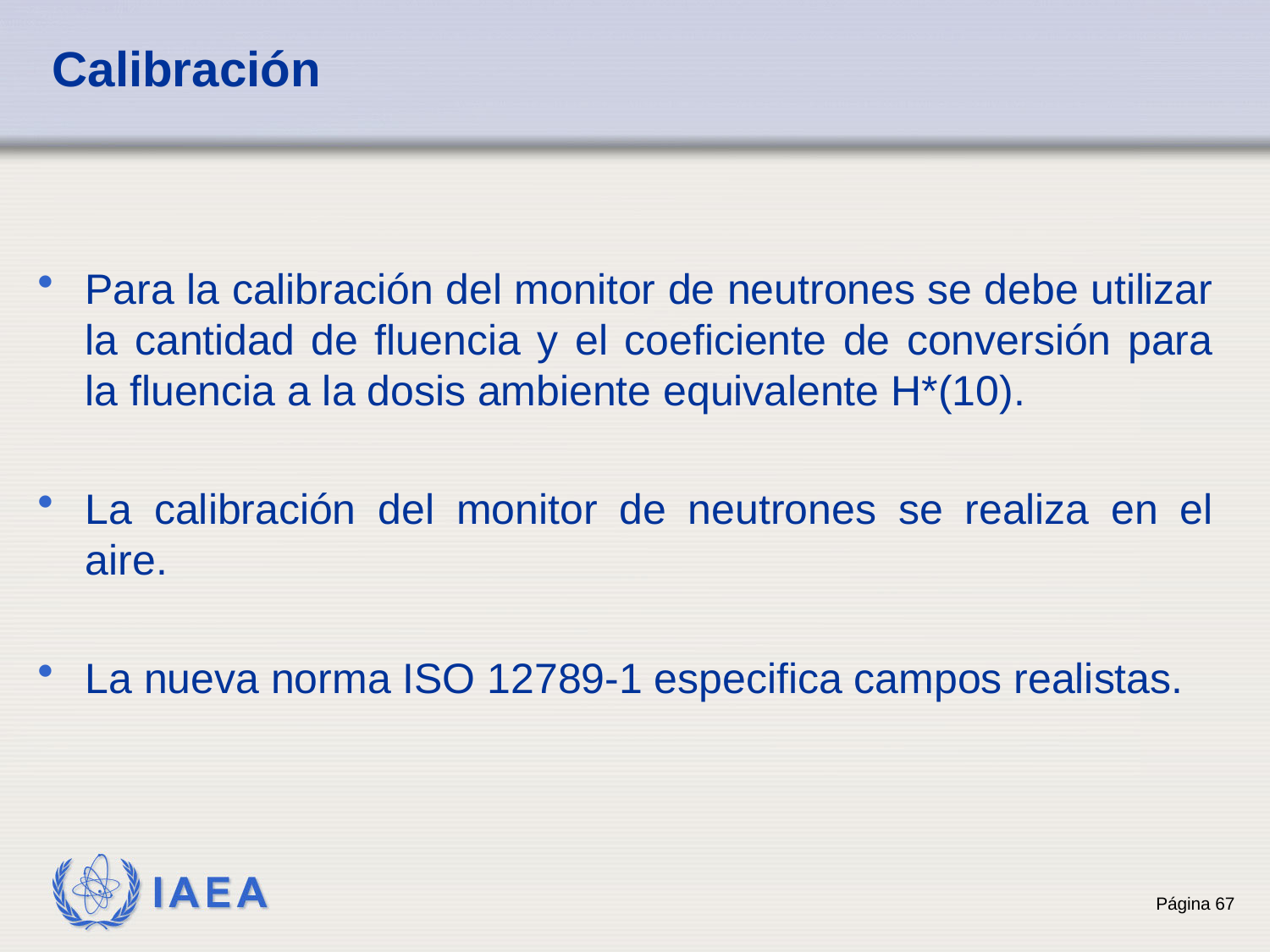

# Calibración

Para la calibración del monitor de neutrones se debe utilizar la cantidad de fluencia y el coeficiente de conversión para la fluencia a la dosis ambiente equivalente H*(10).

La calibración del monitor de neutrones se realiza en el aire.

La nueva norma ISO 12789-1 especifica campos realistas.

67